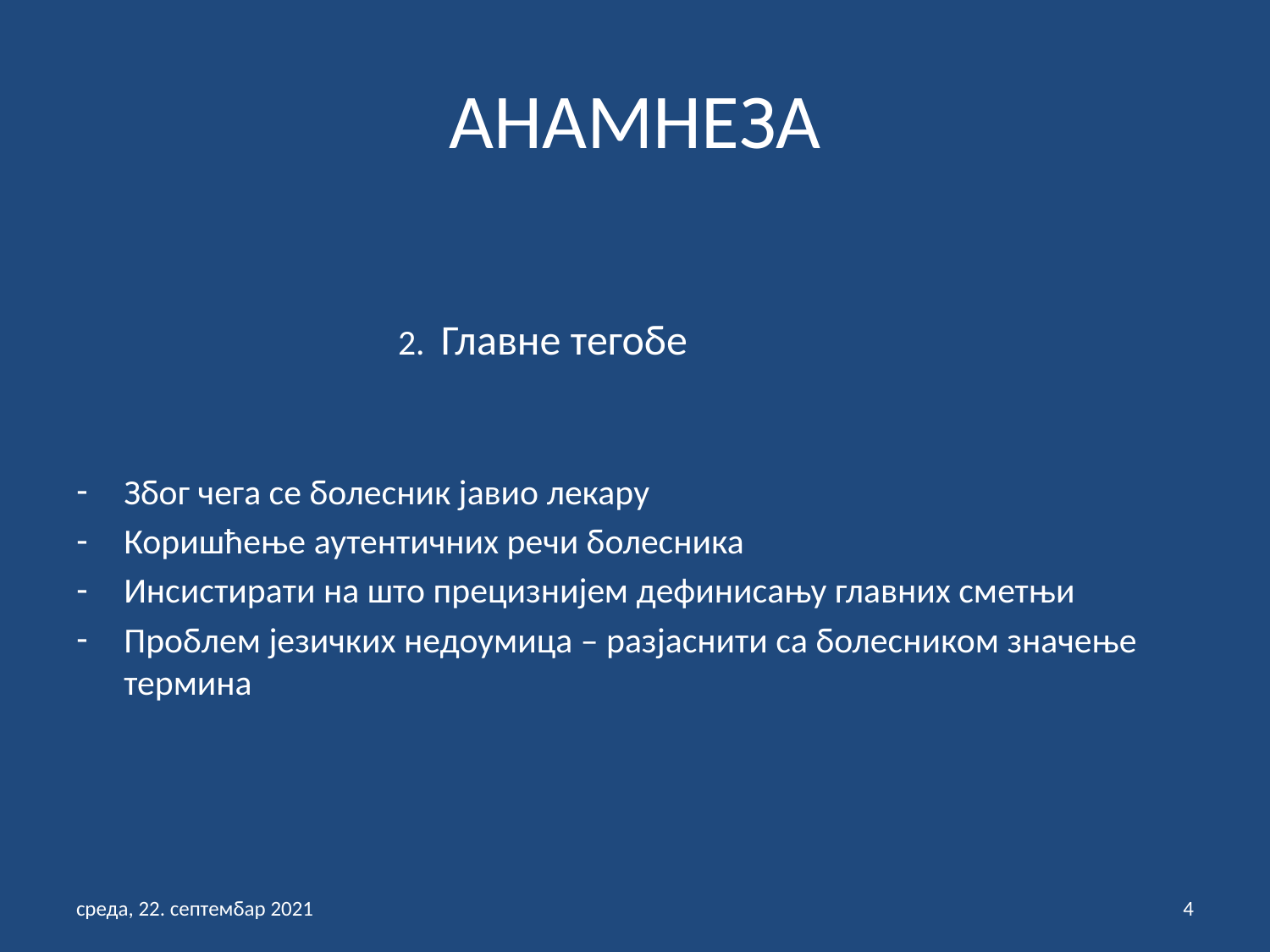

# АНАМНЕЗА
                                        2.  Главне тегобе

Због чега се болесник јавио лекару
Коришћење аутентичних речи болесника
Инсистирати на што прецизнијем дефинисању главних сметњи
Проблем језичких недоумица – разјаснити са болесником значење термина
среда, 22. септембар 2021
4